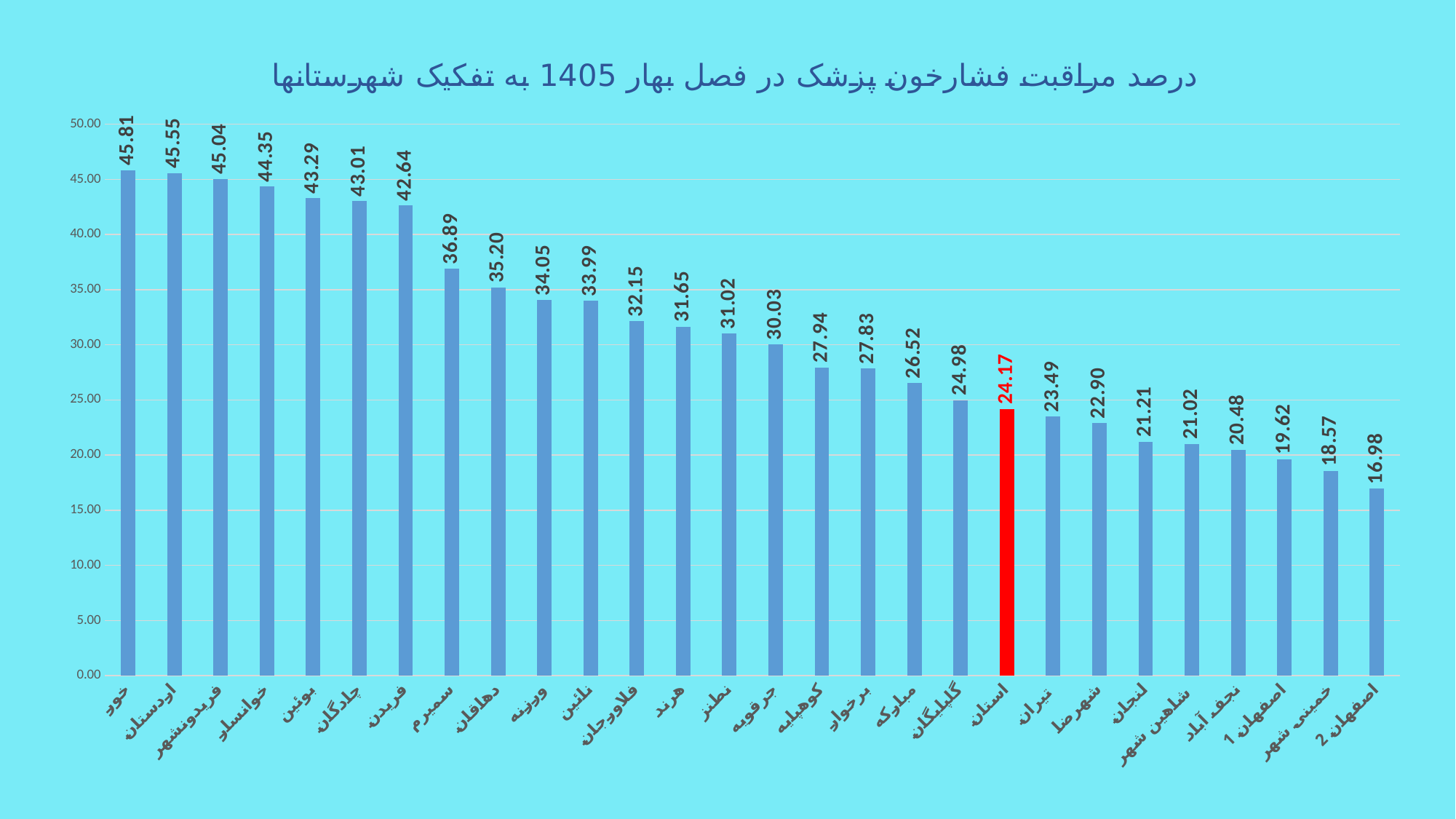

### Chart: درصد مراقبت فشارخون پزشک در فصل بهار 1405 به تفکیک شهرستانها

| Category | درصد مراقبت فشارخون پزشک |
|---|---|
| خور | 45.81294964028777 |
| اردستان | 45.552699228791774 |
| فریدونشهر | 45.04008016032064 |
| خوانسار | 44.350580781415 |
| بوئین | 43.29073482428115 |
| چادگان | 43.013149097392464 |
| فریدن | 42.64455123236707 |
| سمیرم | 36.886395511921464 |
| دهاقان | 35.19736842105263 |
| ورزنه | 34.048832841427426 |
| نائین | 33.98598017887358 |
| فلاورجان | 32.15026578503824 |
| هرند | 31.65402124430956 |
| نطنز | 31.024603977081227 |
| جرقویه | 30.03294289897511 |
| کوهپایه | 27.93522267206478 |
| برخوار | 27.83197437390798 |
| مبارکه | 26.52387731331694 |
| گلپایگان | 24.98497467158925 |
| استان | 24.173688524399843 |
| تیران  | 23.49069450748979 |
| شهرضا | 22.897358665430957 |
| لنجان | 21.214050726944713 |
| شاهین شهر  | 21.019587036300127 |
| نجف آباد | 20.480671623364152 |
| اصفهان 1 | 19.62043137917441 |
| خمینی شهر | 18.565428971401907 |
| اصفهان 2 | 16.980834337522236 |